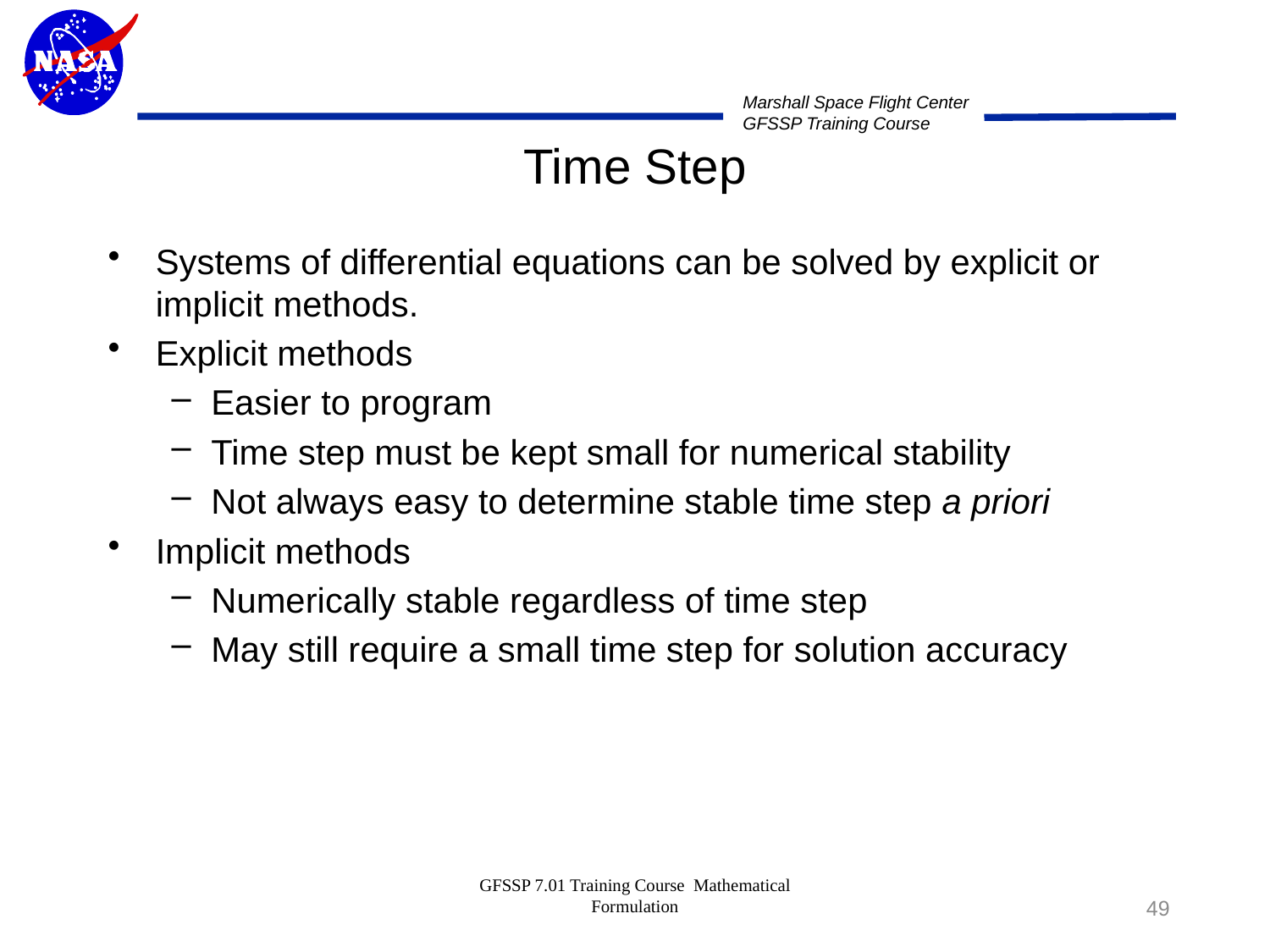

# Time Step
Systems of differential equations can be solved by explicit or implicit methods.
Explicit methods
Easier to program
Time step must be kept small for numerical stability
Not always easy to determine stable time step a priori
Implicit methods
Numerically stable regardless of time step
May still require a small time step for solution accuracy
GFSSP 7.01 Training Course  Mathematical Formulation
49